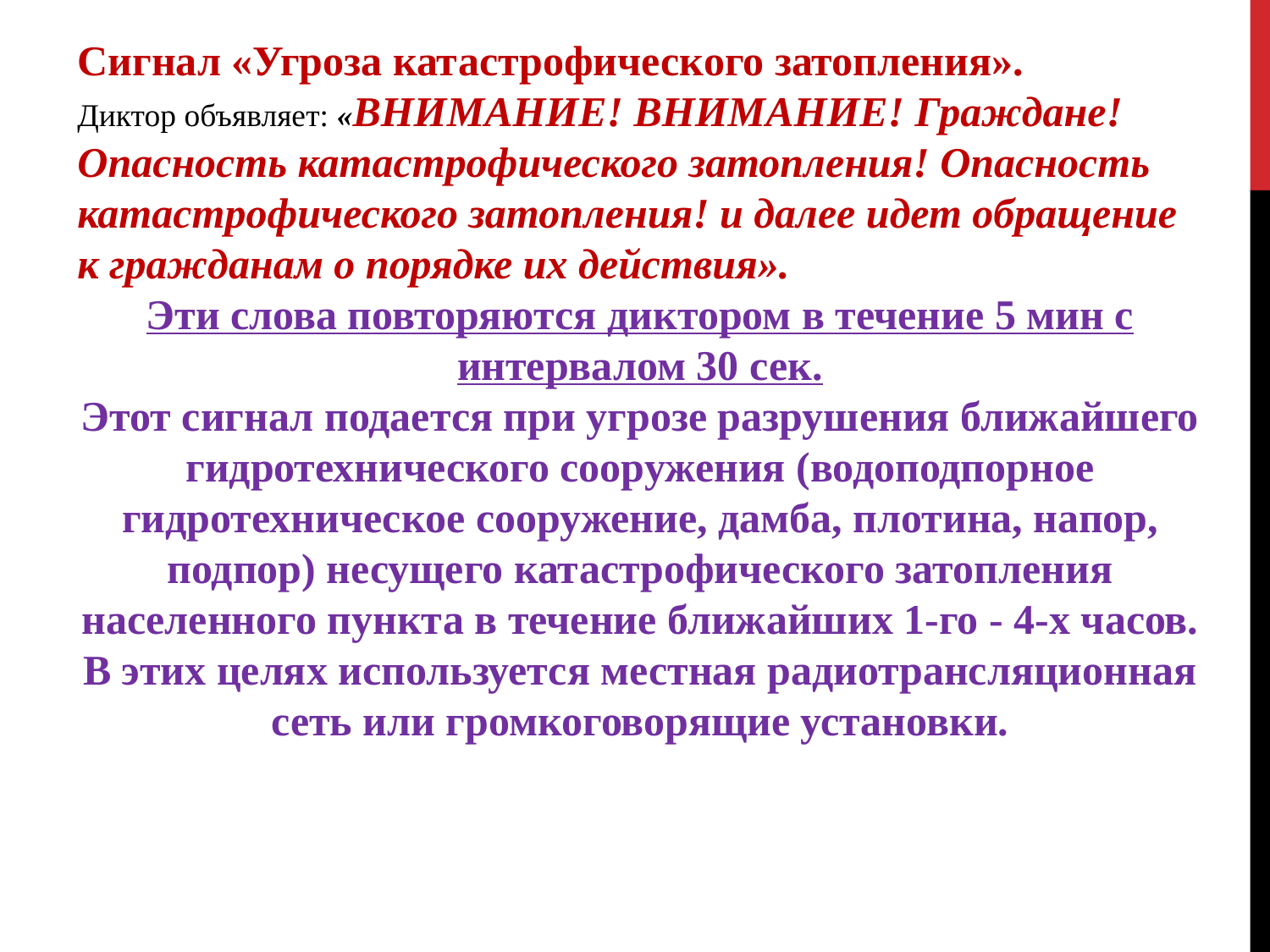

Сигнал «Угроза катастрофического затопления».
Диктор объявляет: «ВНИМАНИЕ! ВНИМАНИЕ! Граждане! Опасность катастрофического затопления! Опасность катастрофического затопления! и далее идет обращение к гражданам о порядке их действия».
Эти слова повторяются диктором в течение 5 мин с интервалом 30 сек.
Этот сигнал подается при угрозе разрушения ближайшего гидротехнического сооружения (водоподпорное гидротехническое сооружение, дамба, плотина, напор, подпор) несущего катастрофического затопления населенного пункта в течение ближайших 1-го - 4-х часов. В этих целях используется местная радиотрансляционная сеть или громкоговорящие установки.